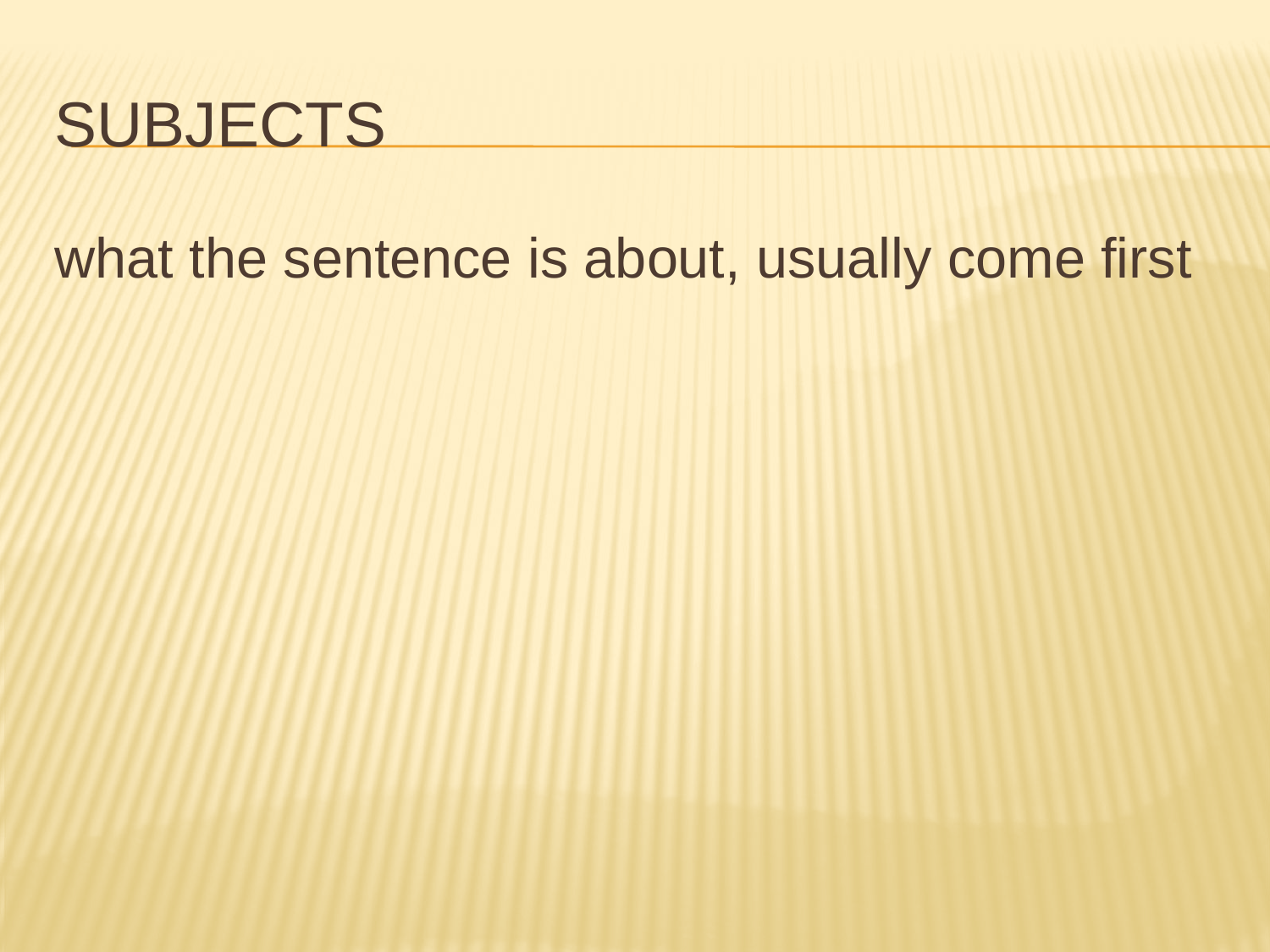

# Subjects
what the sentence is about, usually come first